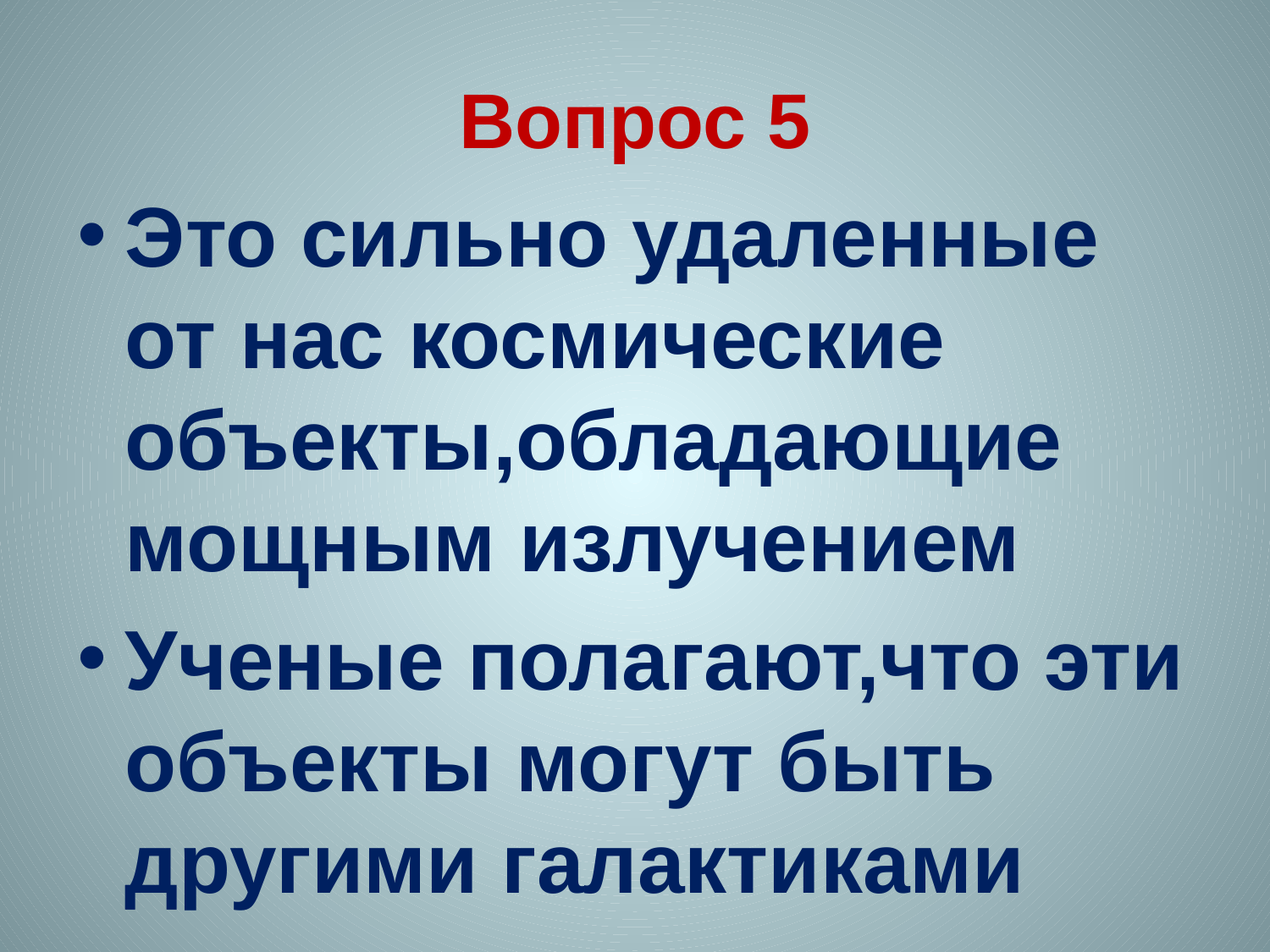

# Вопрос 5
Это сильно удаленные от нас космические объекты,обладающие мощным излучением
Ученые полагают,что эти объекты могут быть другими галактиками